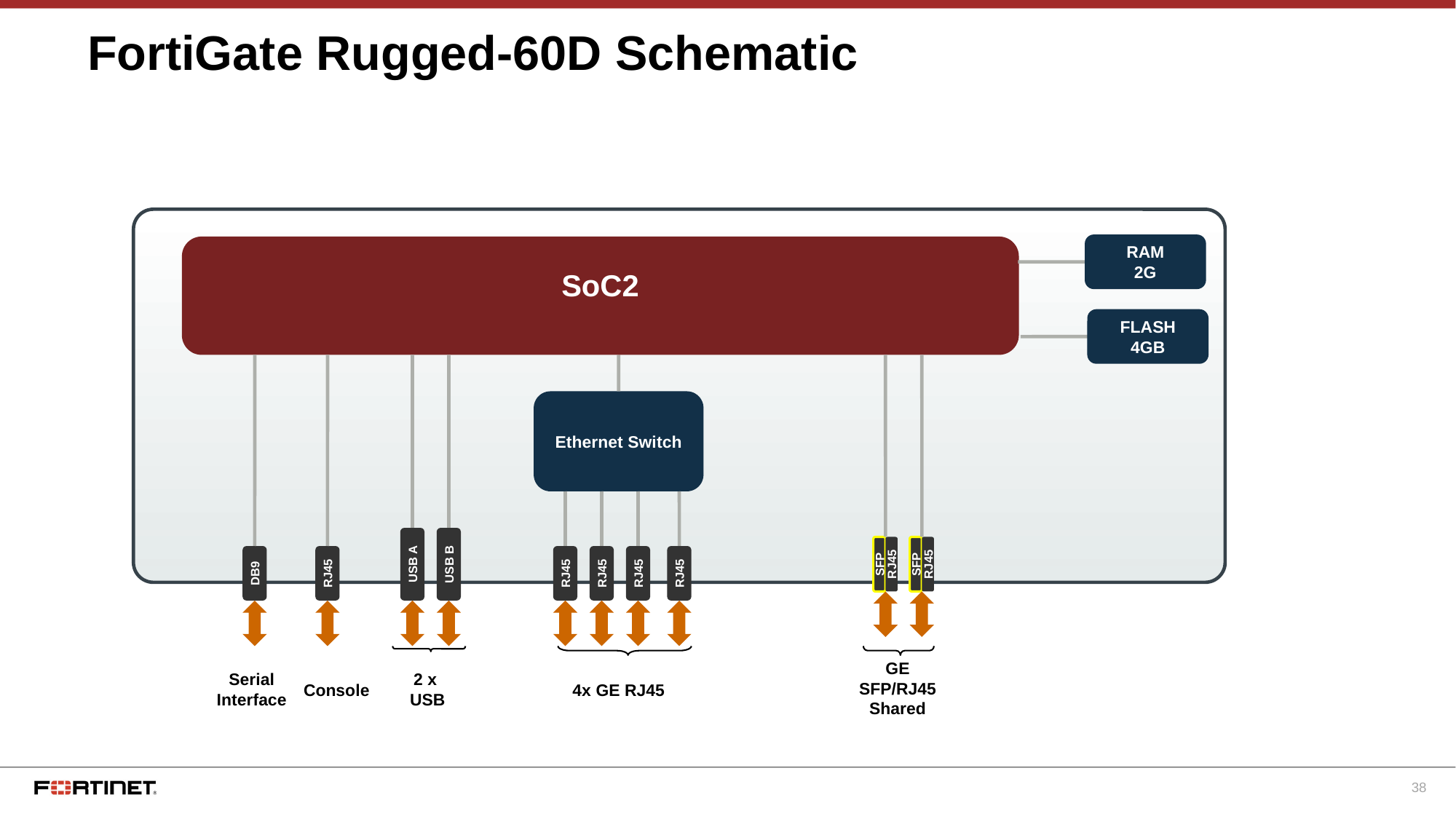

# FortiGate Rugged-60D Schematic

RAM
2G
SoC2

FLASH
4GB

Ethernet Switch

USB A
USB B
SFP
RJ45
SFP
RJ45
DB9
RJ45
RJ45
RJ45
RJ45
RJ45

GE
SFP/RJ45
Shared
Serial
Interface
2 x
USB
Console
4x GE RJ45